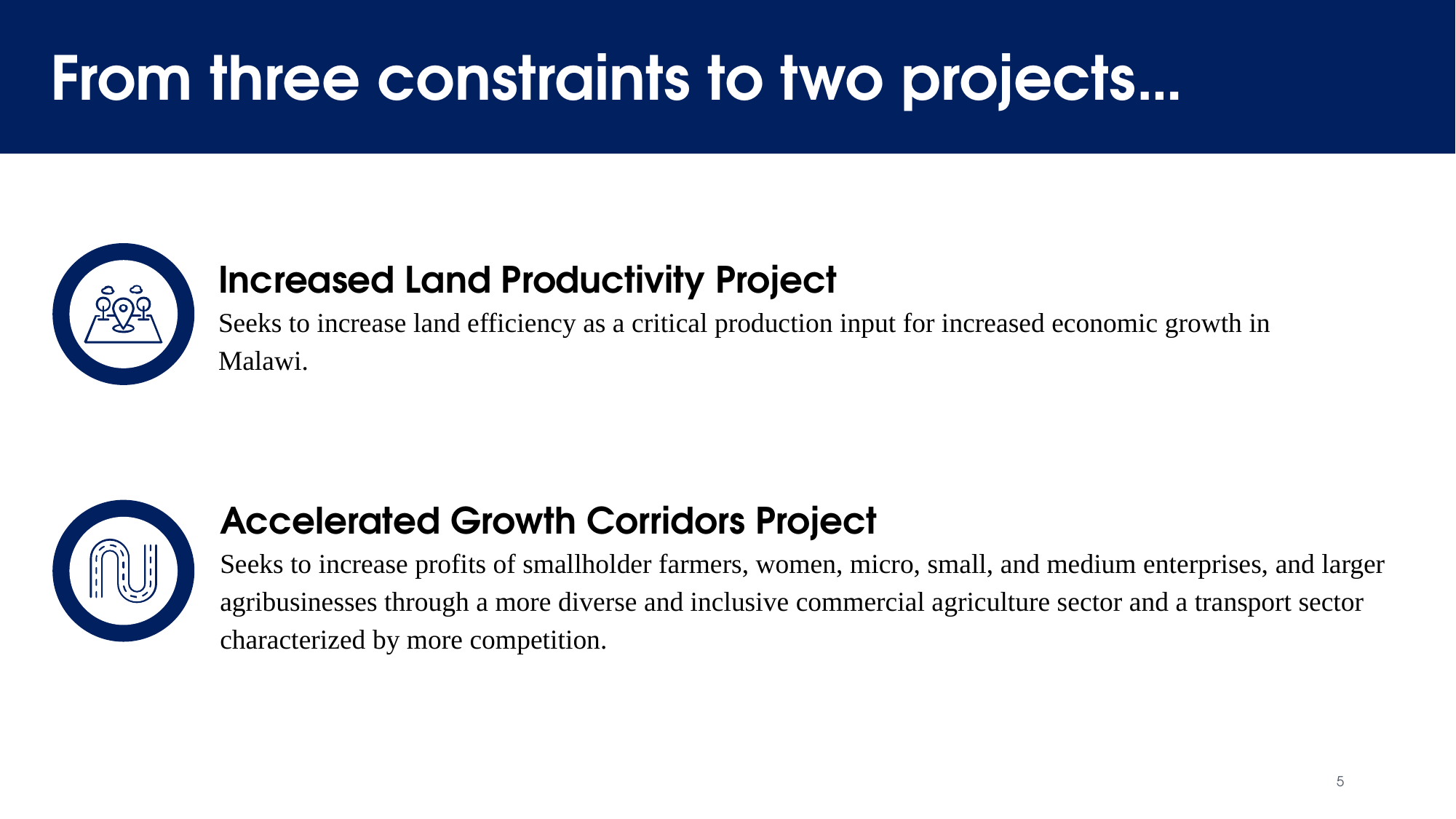

From three constraints to two projects…
Increased Land Productivity Project
Seeks to increase land efficiency as a critical production input for increased economic growth in Malawi.

Accelerated Growth Corridors Project
Seeks to increase profits of smallholder farmers, women, micro, small, and medium enterprises, and larger agribusinesses through a more diverse and inclusive commercial agriculture sector and a transport sector characterized by more competition.

5